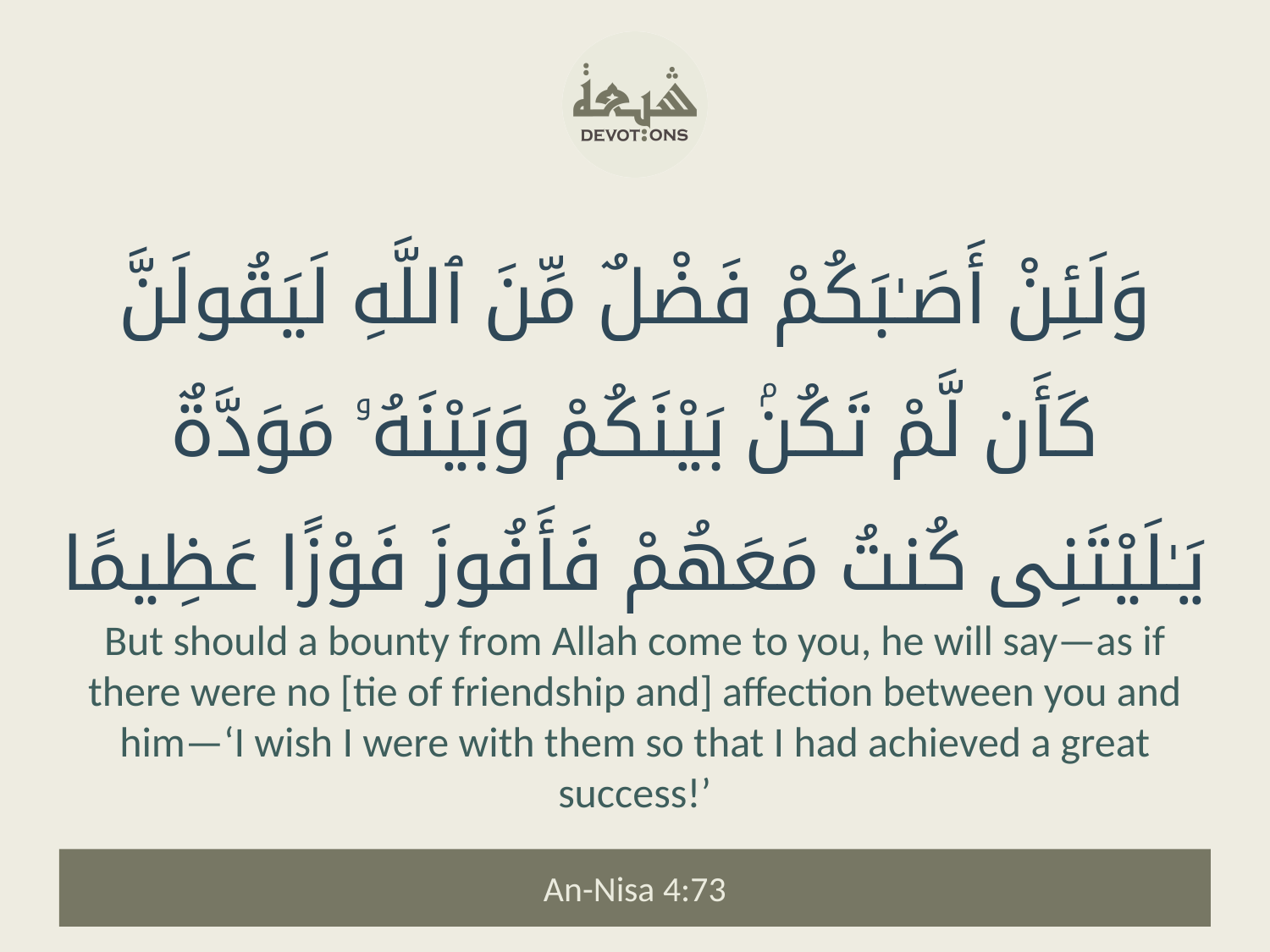

وَلَئِنْ أَصَـٰبَكُمْ فَضْلٌ مِّنَ ٱللَّهِ لَيَقُولَنَّ كَأَن لَّمْ تَكُنۢ بَيْنَكُمْ وَبَيْنَهُۥ مَوَدَّةٌ يَـٰلَيْتَنِى كُنتُ مَعَهُمْ فَأَفُوزَ فَوْزًا عَظِيمًا
But should a bounty from Allah come to you, he will say—as if there were no [tie of friendship and] affection between you and him—‘I wish I were with them so that I had achieved a great success!’
An-Nisa 4:73